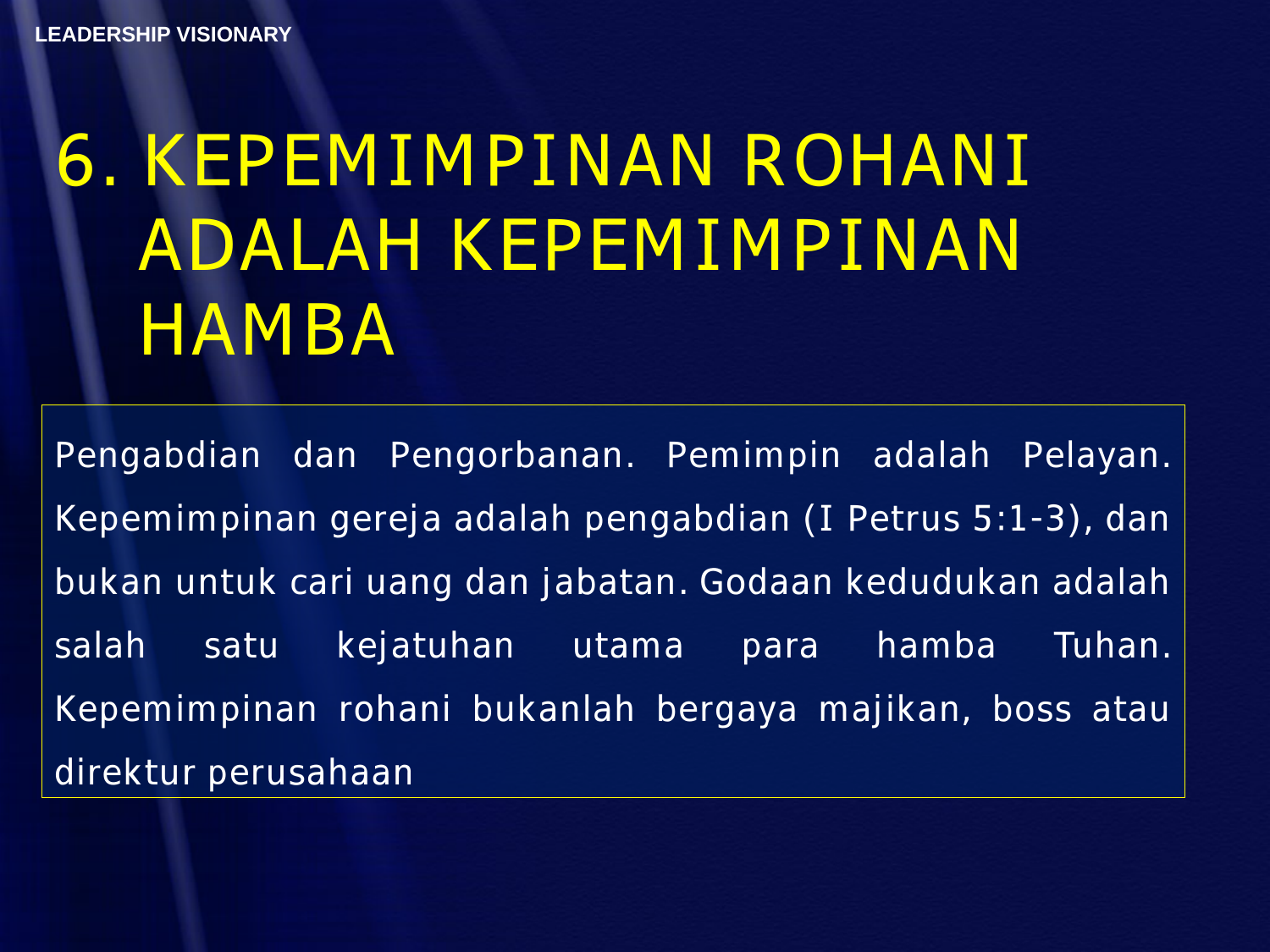

6. KEPEMIMPINAN ROHANI
    ADALAH KEPEMIMPINAN
    HAMBA
Pengabdian dan Pengorbanan. Pemimpin adalah Pelayan. Kepemimpinan gereja adalah pengabdian (I Petrus 5:1-3), dan bukan untuk cari uang dan jabatan. Godaan kedudukan adalah salah satu kejatuhan utama para hamba Tuhan. Kepemimpinan rohani bukanlah bergaya majikan, boss atau direktur perusahaan